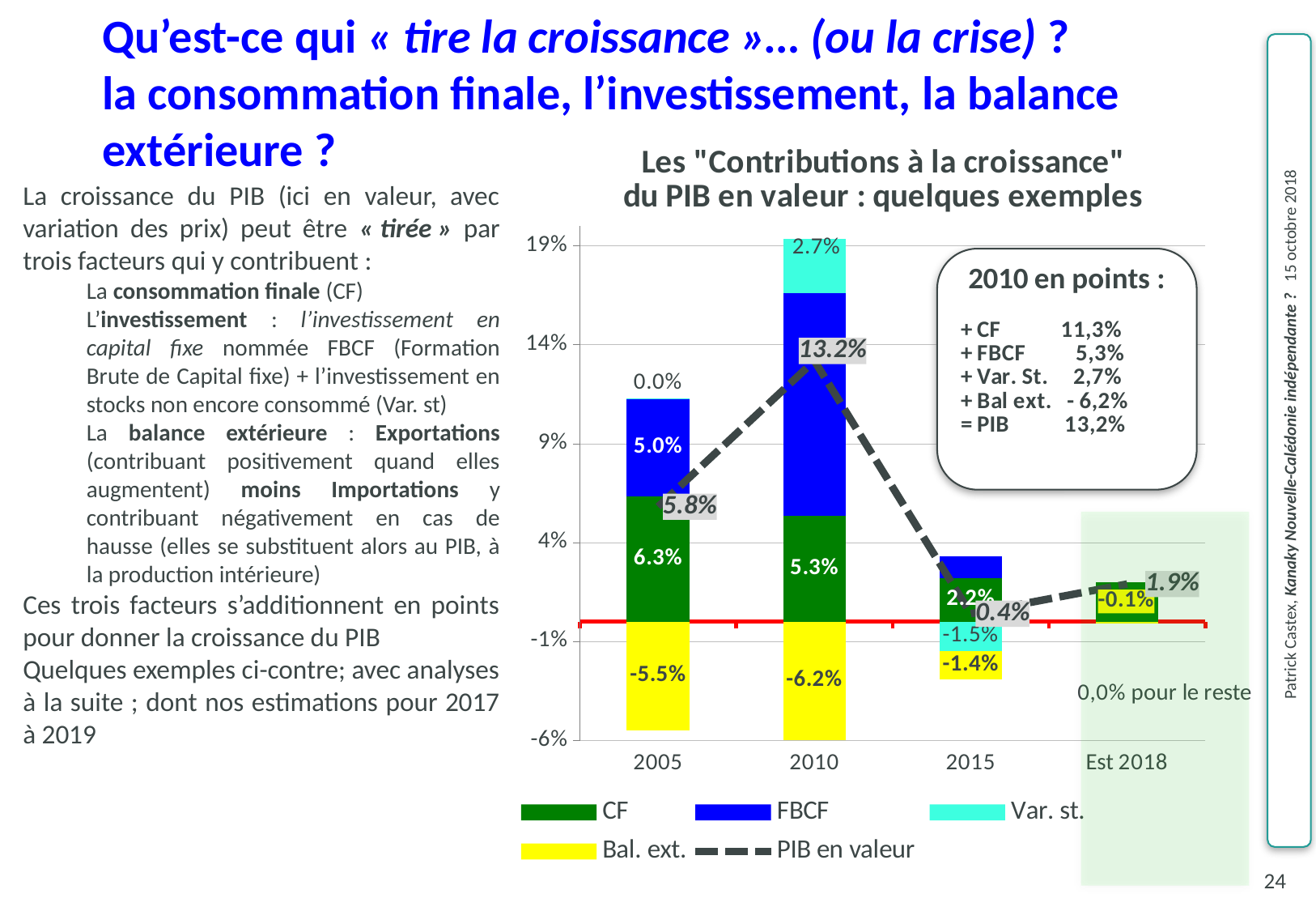

Qu’est-ce qui « tire la croissance »… (ou la crise) ?
la consommation finale, l’investissement, la balance extérieure ?

### Chart: Les "Contributions à la croissance"
du PIB en valeur : quelques exemples

| Category | CF  | FBCF | Var. st. | Bal. ext. | PIB en valeur  |
|---|---|---|---|---|---|
| 2005 | 0.0632 | 0.0496 | 0.0002 | -0.0549 | 0.0581 |
| 2010 | 0.0534123792323238 | 0.112841825396293 | 0.0271593831197169 | -0.0615537487495216 | 0.131859838998812 |
| 2015 | 0.022 | 0.011 | -0.015 | -0.014 | 0.004 |
| Est 2018 | 0.02 | 0.0 | 0.0 | -0.001 | 0.019 |
La croissance du PIB (ici en valeur, avec variation des prix) peut être « tirée » par trois facteurs qui y contribuent :
La consommation finale (CF)
L’investissement : l’investissement en capital fixe nommée FBCF (Formation Brute de Capital fixe) + l’investissement en stocks non encore consommé (Var. st)
La balance extérieure : Exportations (contribuant positivement quand elles augmentent) moins Importations y contribuant négativement en cas de hausse (elles se substituent alors au PIB, à la production intérieure)
Ces trois facteurs s’additionnent en points pour donner la croissance du PIB
Quelques exemples ci-contre; avec analyses à la suite ; dont nos estimations pour 2017 à 2019